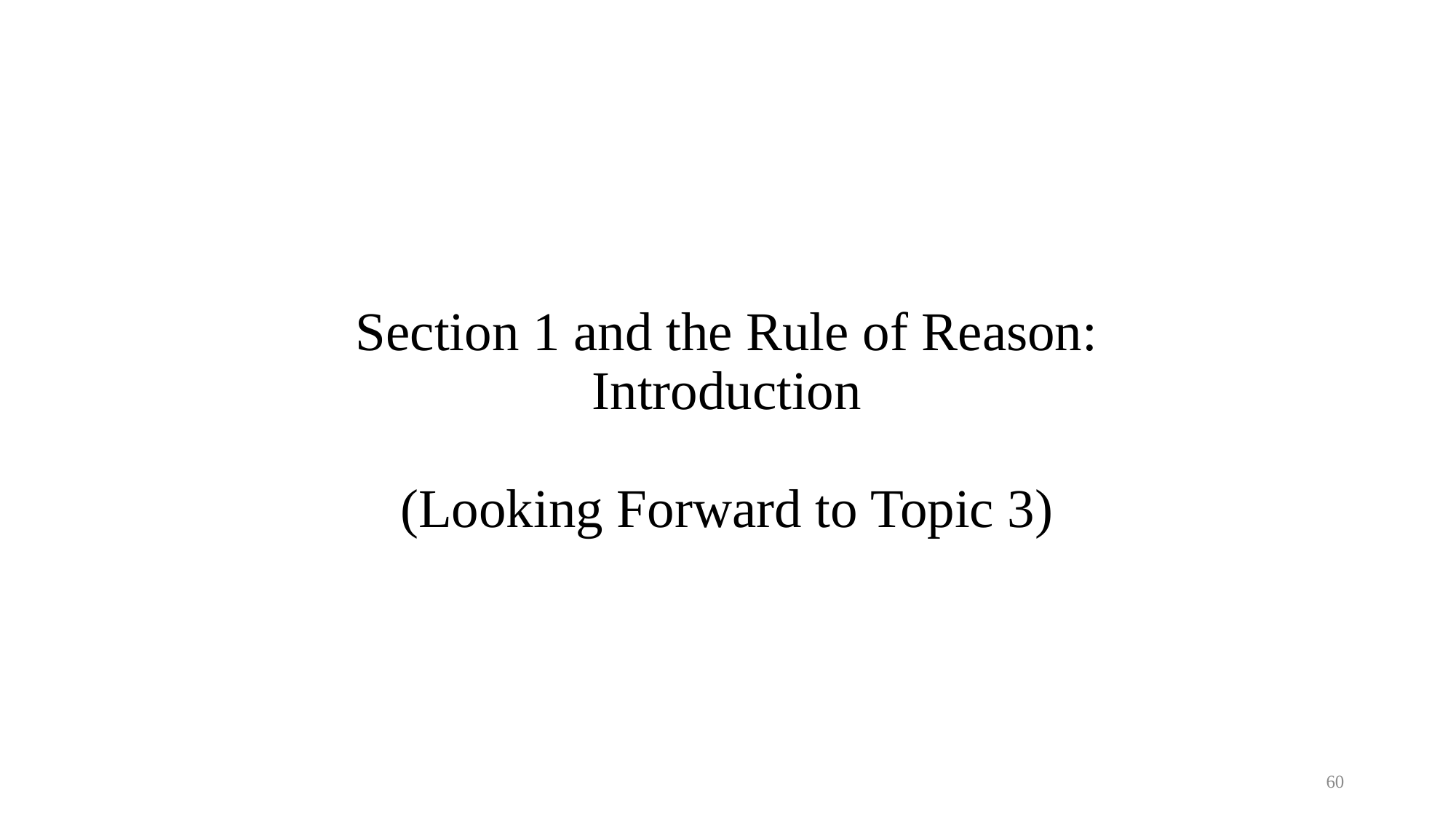

# Section 1 and the Rule of Reason: Introduction (Looking Forward to Topic 3)

60